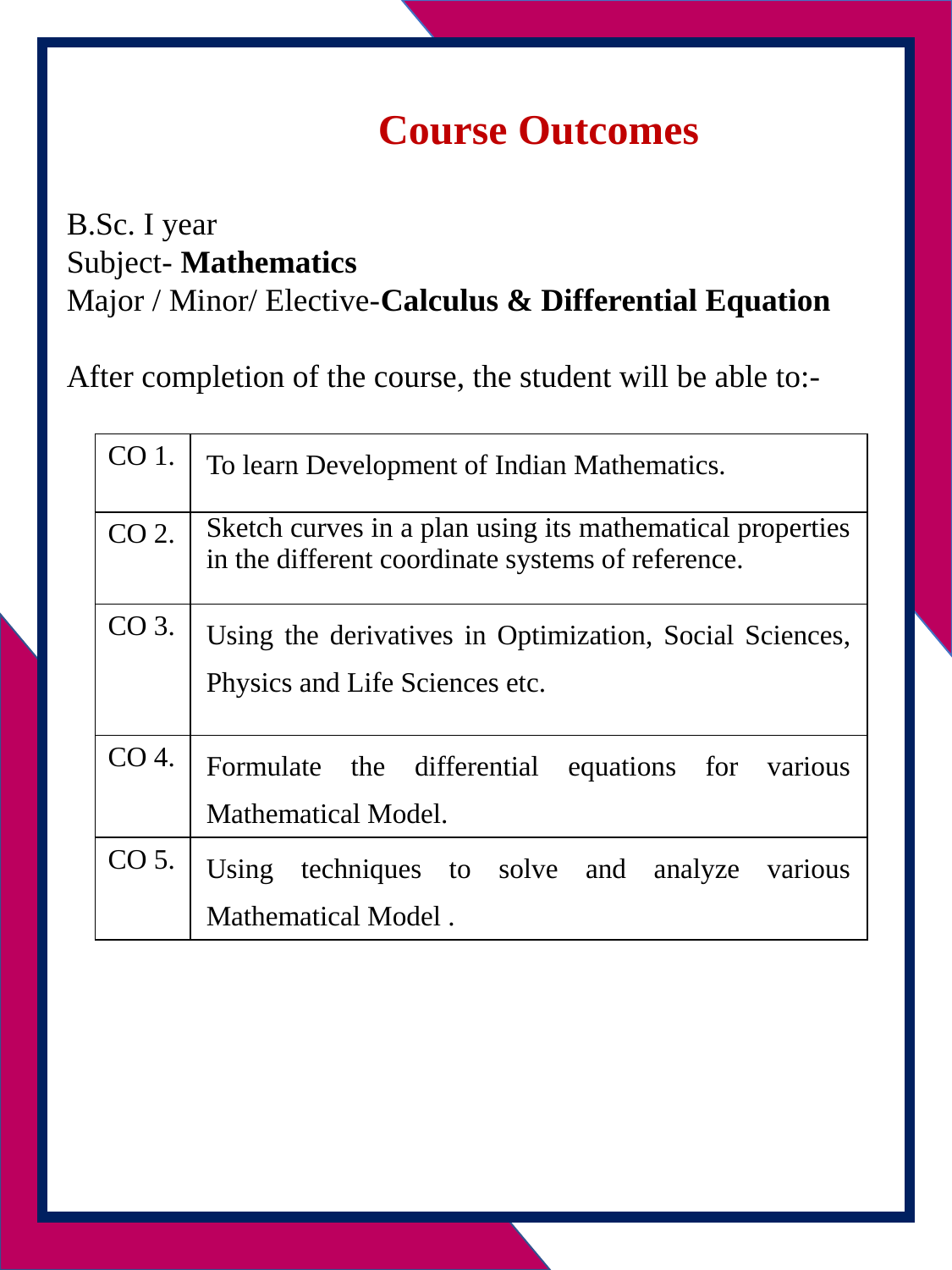

Course Outcomes

B.Sc. I year
Subject- Mathematics
Major / Minor/ Elective-Calculus & Differential Equation

After completion of the course, the student will be able to:-

| CO 1. | To learn Development of Indian Mathematics. |
| --- | --- |
| CO 2. | Sketch curves in a plan using its mathematical properties in the different coordinate systems of reference. |
| CO 3. | Using the derivatives in Optimization, Social Sciences, Physics and Life Sciences etc. |
| CO 4. | Formulate the differential equations for various Mathematical Model. |
| CO 5. | Using techniques to solve and analyze various Mathematical Model . |